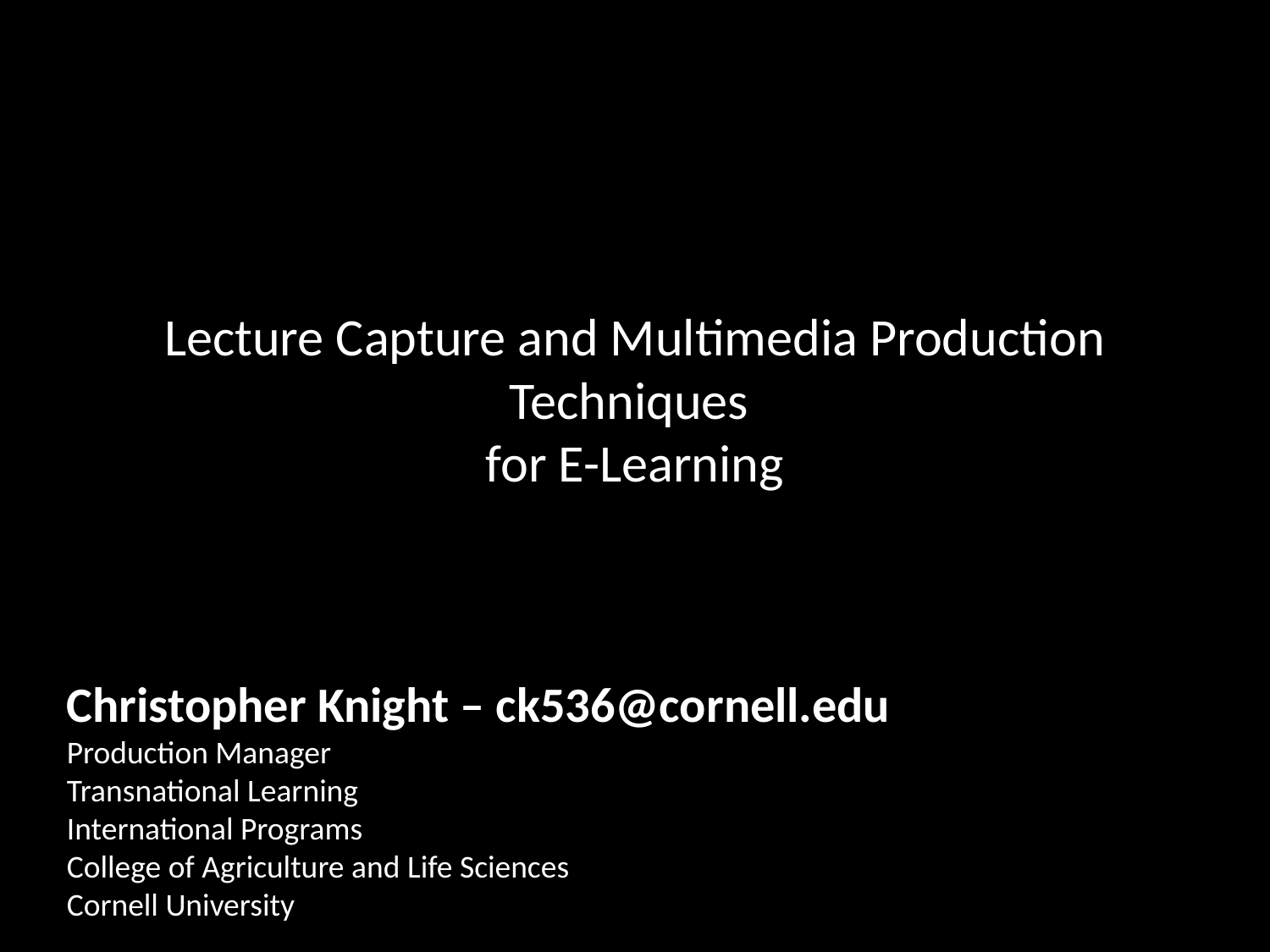

# Lecture Capture and Multimedia Production Techniques for E-Learning
Christopher Knight – ck536@cornell.edu
Production Manager
Transnational Learning
International Programs
College of Agriculture and Life Sciences
Cornell University